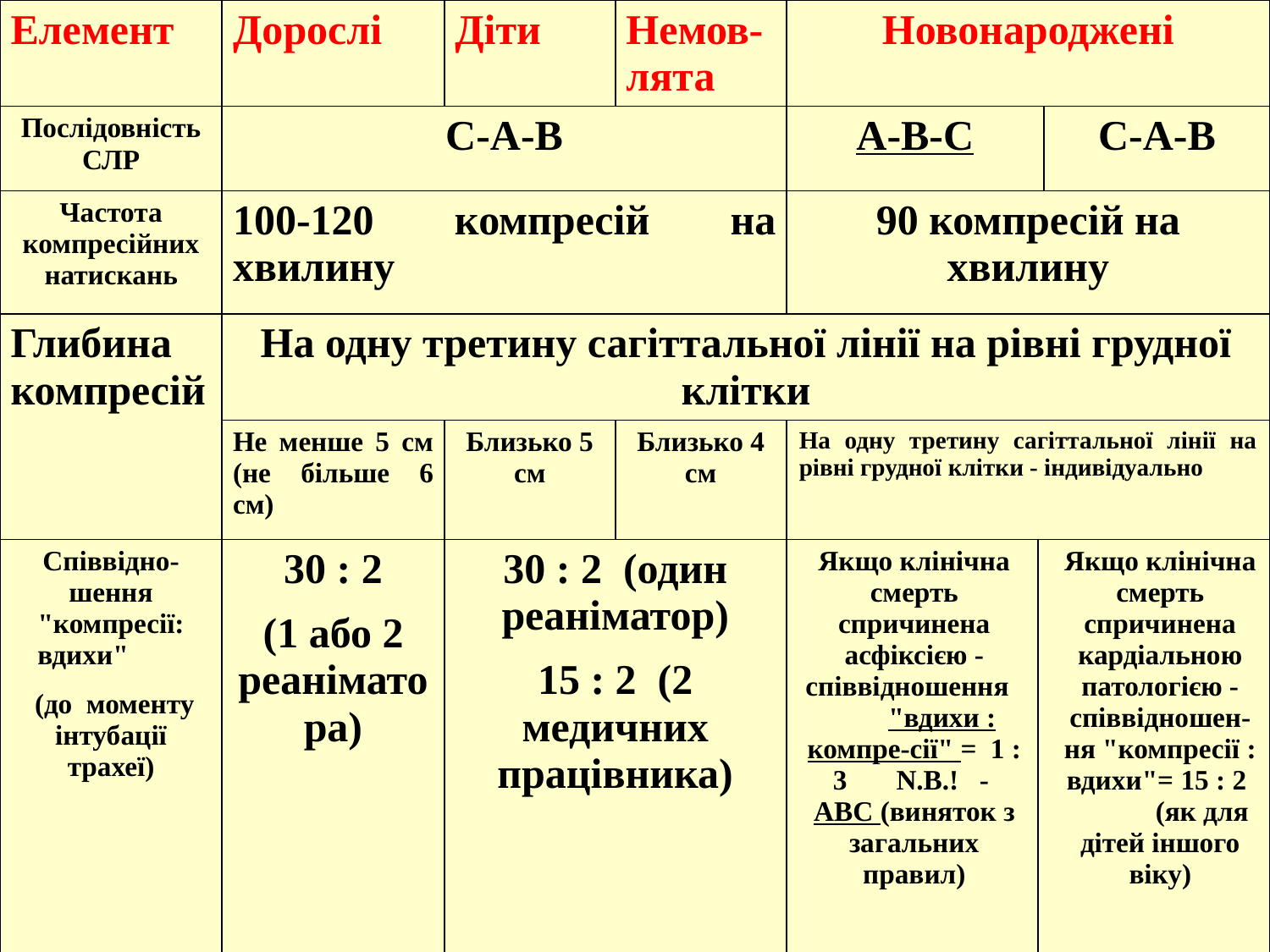

| Елемент | Дорослі | Діти | Немов-лята | Новонароджені |  |  |
| --- | --- | --- | --- | --- | --- | --- |
| Послідовність СЛР | С-А-В |  |  | А-В-С |  | С-А-В |
| Частота компресійних натискань | 100-120 компресій на хвилину |  |  | 90 компресій на хвилину |  |  |
| Глибина компресій | На одну третину сагіттальної лінії на рівні грудної клітки |  |  |  |  |  |
|  | Не менше 5 см (не більше 6 см) | Близько 5 см | Близько 4 см | На одну третину сагіттальної лінії на рівні грудної клітки - індивідуально |  |  |
| Співвідно-шення "компресії: вдихи" (до моменту інтубації трахеї) | 30 : 2 (1 або 2 реаніматора) | 30 : 2 (один реаніматор) 15 : 2 (2 медичних працівника) |  | Якщо клінічна смерть спричинена асфіксією -співвідношення "вдихи : компре-сії" = 1 : 3 N.B.! - ABC (виняток з загальних правил) | Якщо клінічна смерть спричинена кардіальною патологією - співвідношен-ня "компресії : вдихи"= 15 : 2 (як для дітей іншого віку) |  |